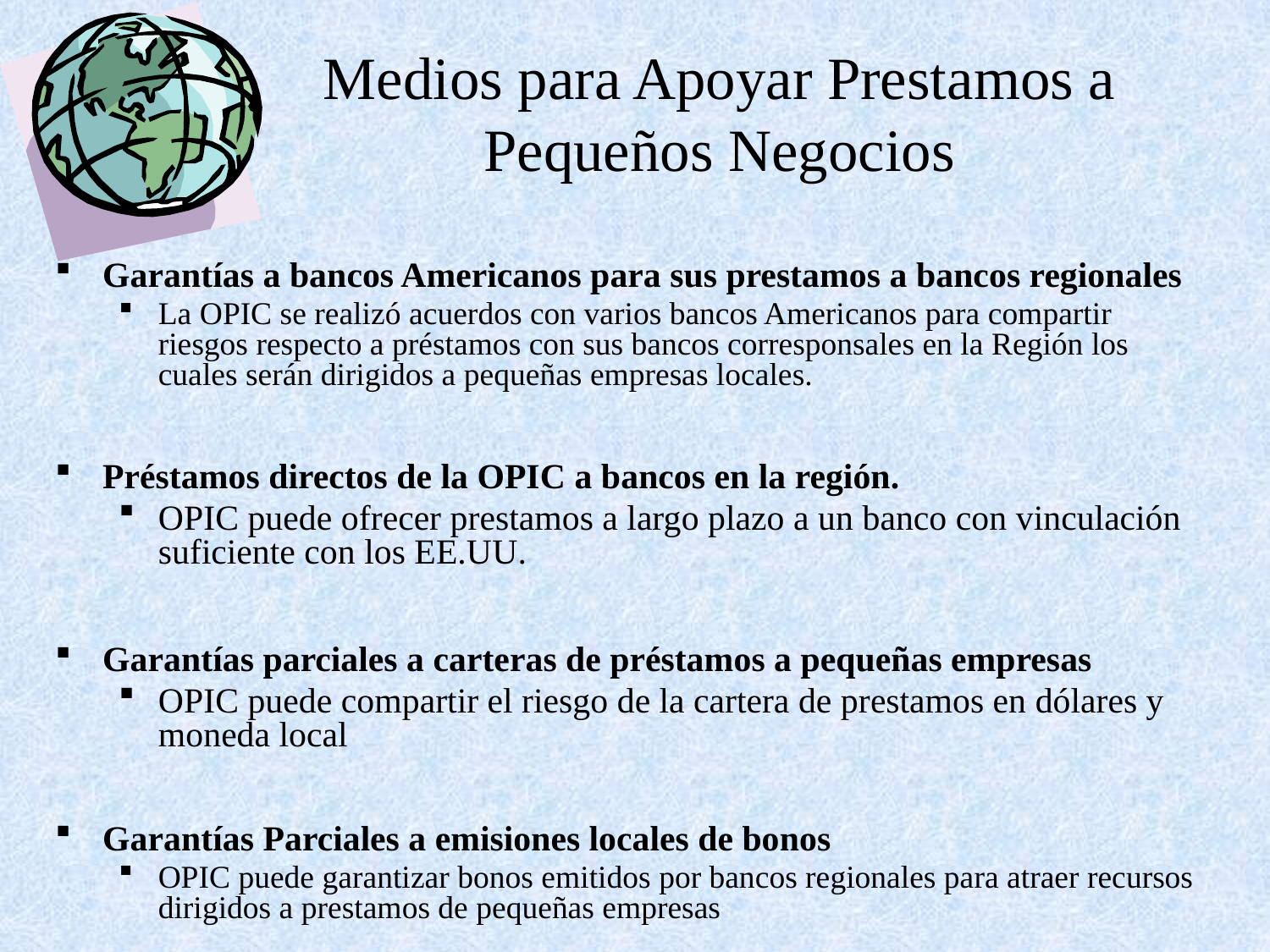

# Medios para Apoyar Prestamos a Pequeños Negocios
Garantías a bancos Americanos para sus prestamos a bancos regionales
La OPIC se realizó acuerdos con varios bancos Americanos para compartir riesgos respecto a préstamos con sus bancos corresponsales en la Región los cuales serán dirigidos a pequeñas empresas locales.

Préstamos directos de la OPIC a bancos en la región.
OPIC puede ofrecer prestamos a largo plazo a un banco con vinculación suficiente con los EE.UU.

Garantías parciales a carteras de préstamos a pequeñas empresas
OPIC puede compartir el riesgo de la cartera de prestamos en dólares y moneda local

Garantías Parciales a emisiones locales de bonos
OPIC puede garantizar bonos emitidos por bancos regionales para atraer recursos dirigidos a prestamos de pequeñas empresas